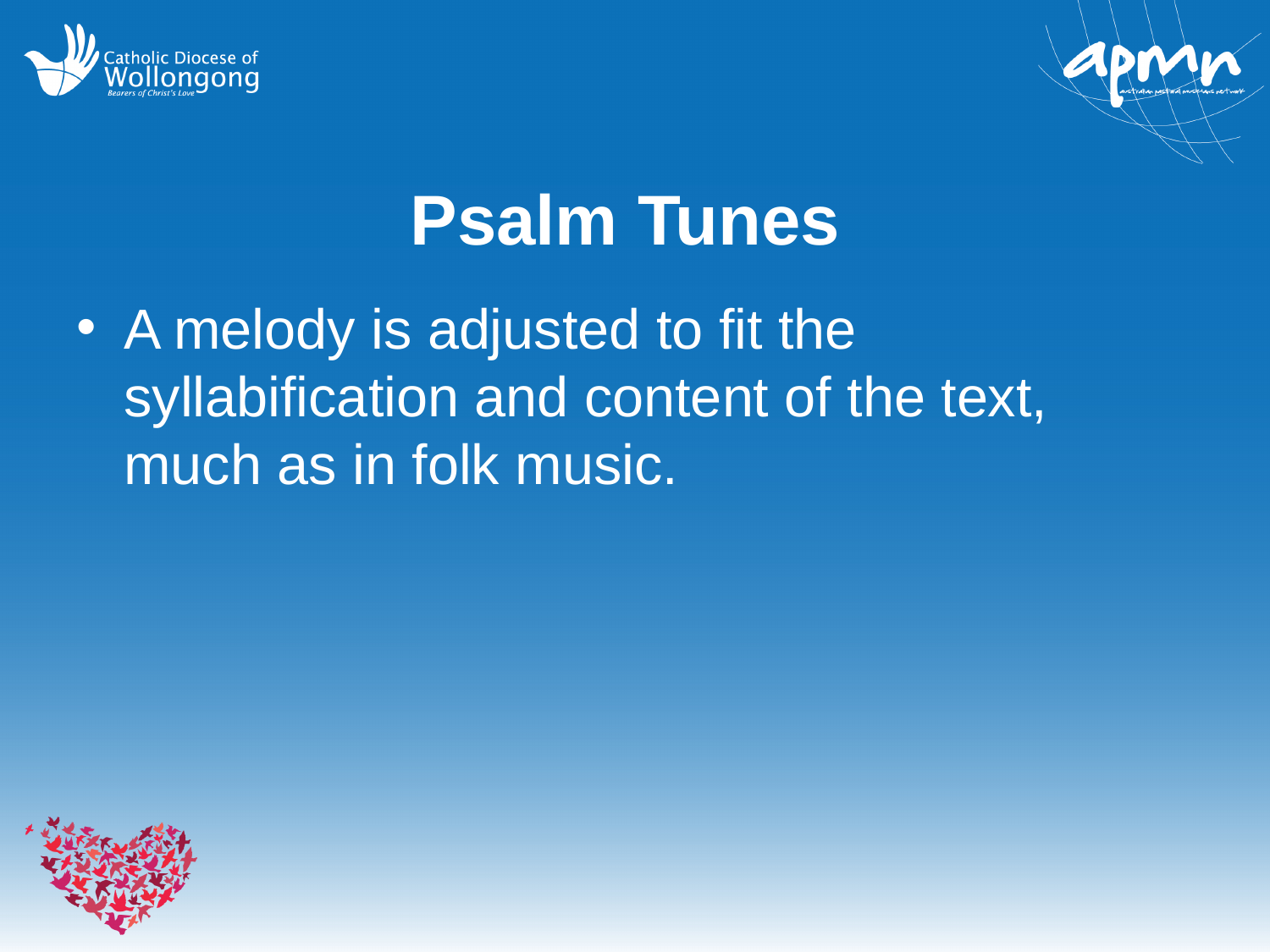

# Psalm Tunes
A melody is adjusted to fit the syllabification and content of the text, much as in folk music.